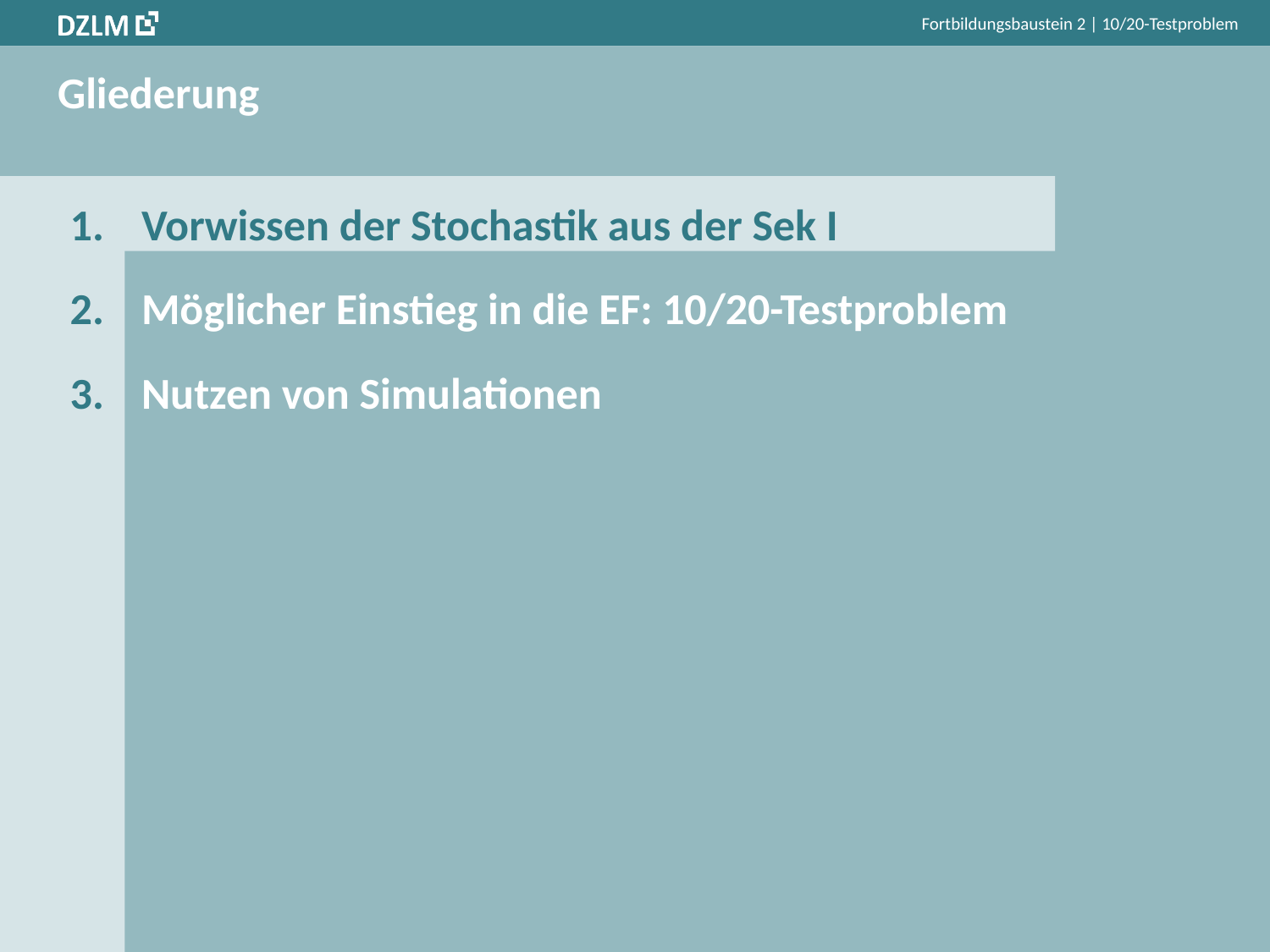

Fortbildungsbaustein 2 | 10/20-Testproblem
# Gliederung

Vorwissen der Stochastik aus der Sek I
Möglicher Einstieg in die EF: 10/20-Testproblem
Nutzen von Simulationen